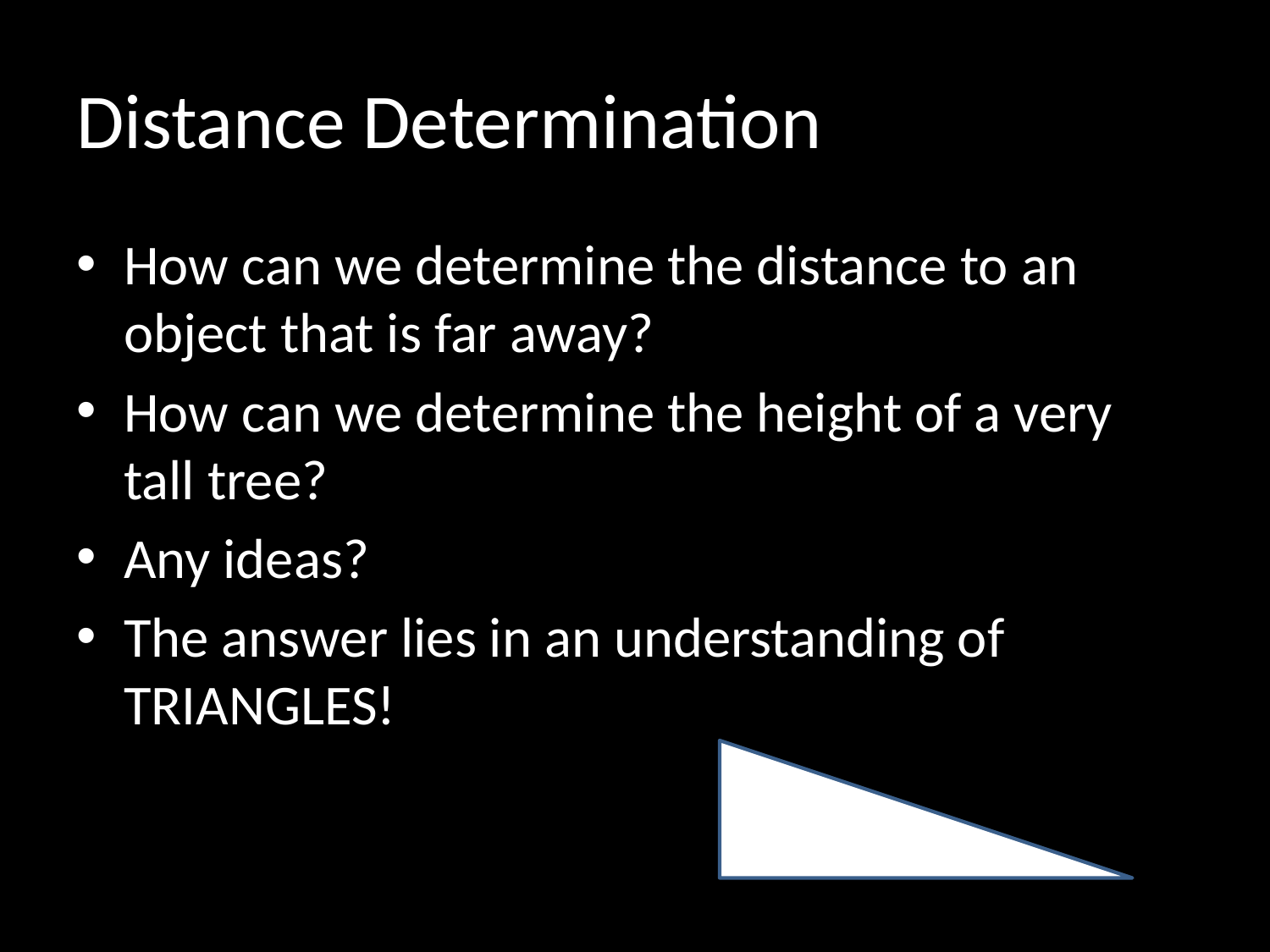

# Distance Determination
How can we determine the distance to an object that is far away?
How can we determine the height of a very tall tree?
Any ideas?
The answer lies in an understanding of TRIANGLES!